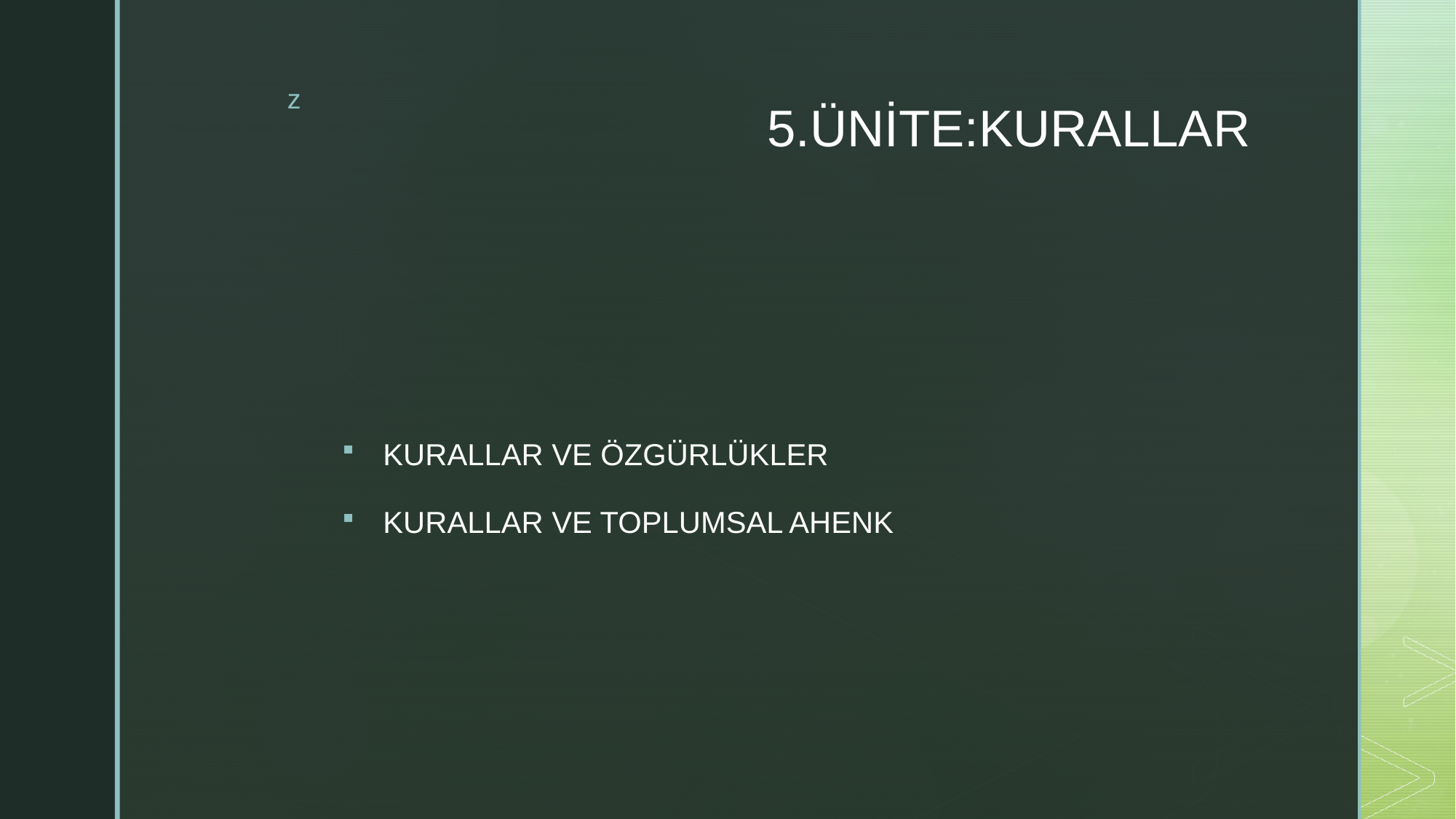

# 5.ÜNİTE:KURALLAR
KURALLAR VE ÖZGÜRLÜKLER
KURALLAR VE TOPLUMSAL AHENK